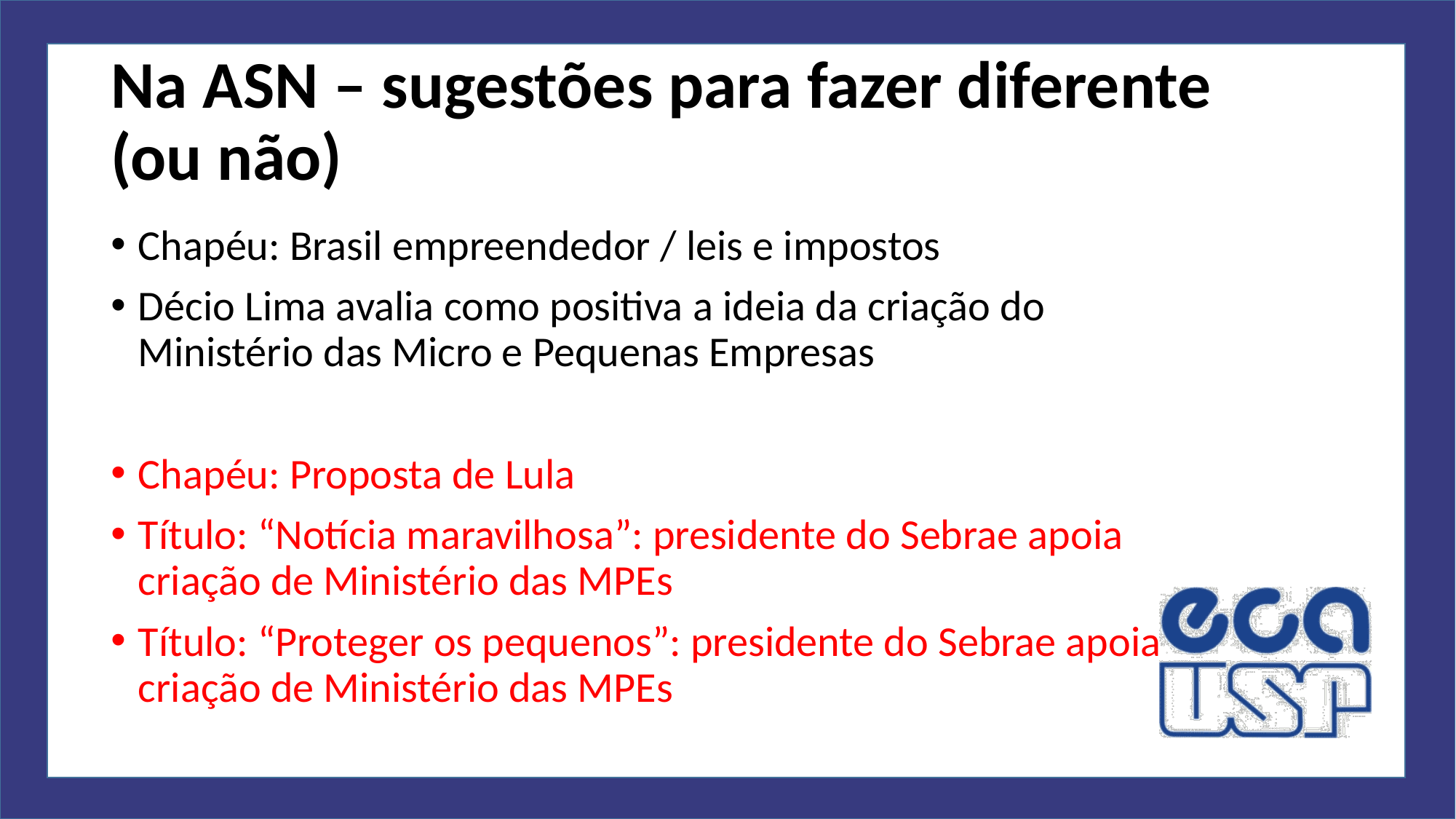

# Na ASN – sugestões para fazer diferente (ou não)
Chapéu: Brasil empreendedor / leis e impostos
Décio Lima avalia como positiva a ideia da criação do Ministério das Micro e Pequenas Empresas

Chapéu: Proposta de Lula
Título: “Notícia maravilhosa”: presidente do Sebrae apoia criação de Ministério das MPEs
Título: “Proteger os pequenos”: presidente do Sebrae apoia criação de Ministério das MPEs